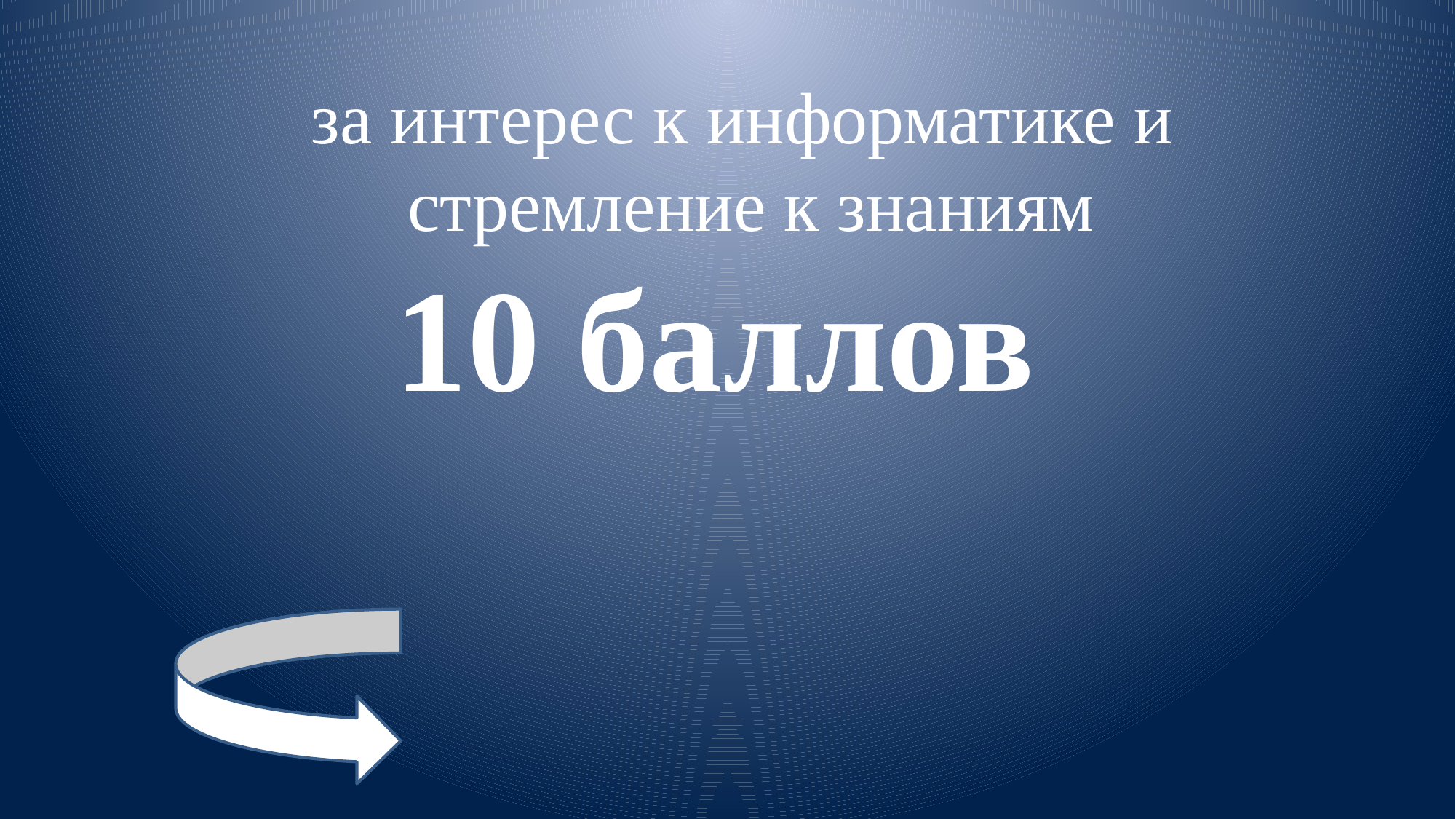

за интерес к информатике и
стремление к знаниям
10 баллов